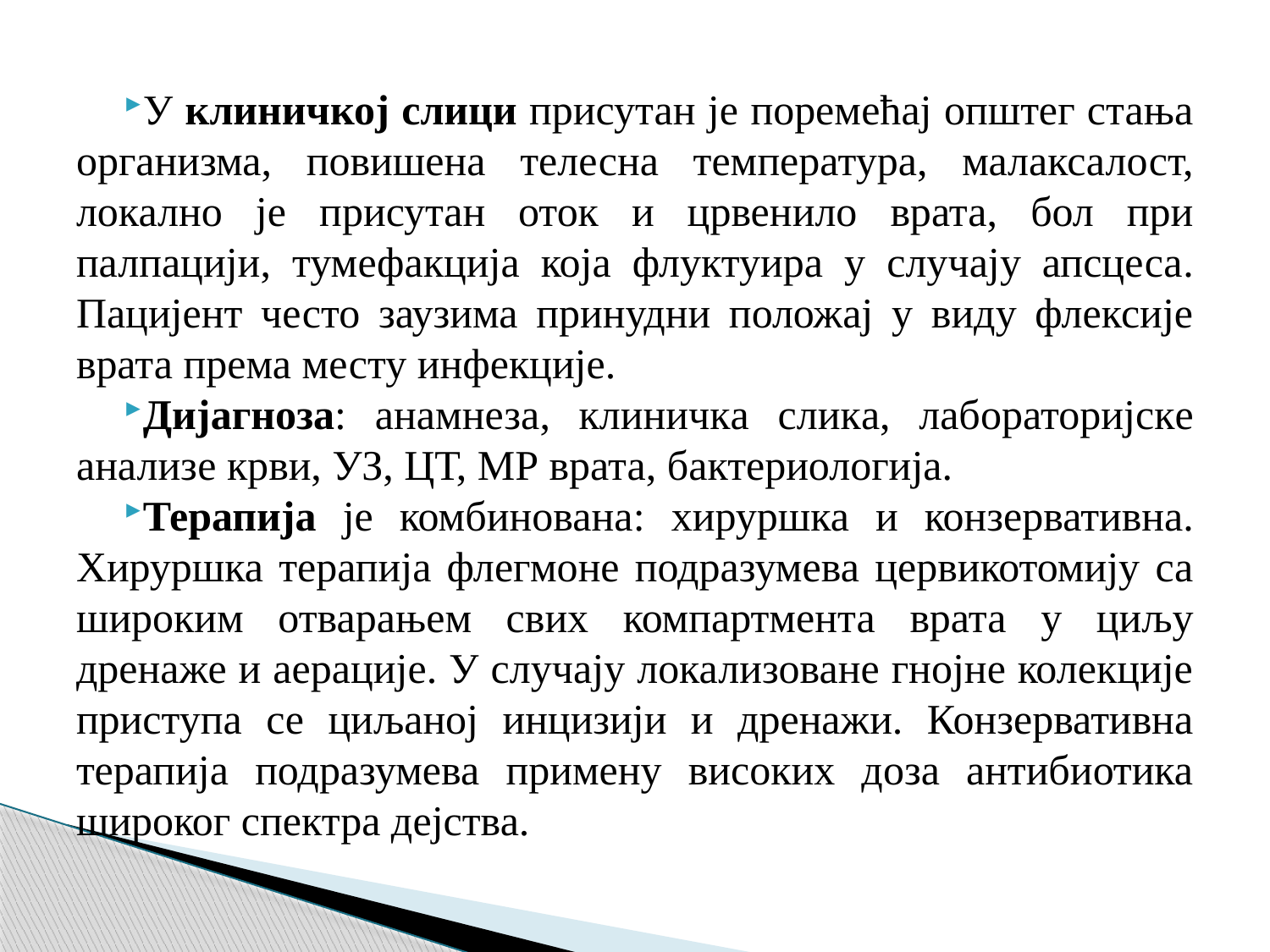

У клиничкој слици присутан је поремећај општег стања организма, повишена телесна температура, малаксалост, локално је присутан оток и црвенило врата, бол при палпацији, тумефакција која флуктуира у случају апсцеса. Пацијент често заузима принудни положај у виду флексије врата према месту инфекције.
Дијагноза: анамнеза, клиничка слика, лабораторијске анализе крви, УЗ, ЦТ, МР врата, бактериологија.
Терапија је комбинована: хируршка и конзервативна. Хируршка терапија флегмоне подразумева цервикотомију са широким отварањем свих компартмента врата у циљу дренаже и аерације. У случају локализоване гнојне колекције приступа се циљаној инцизији и дренажи. Конзервативна терапија подразумева примену високих доза антибиотика широког спектра дејства.